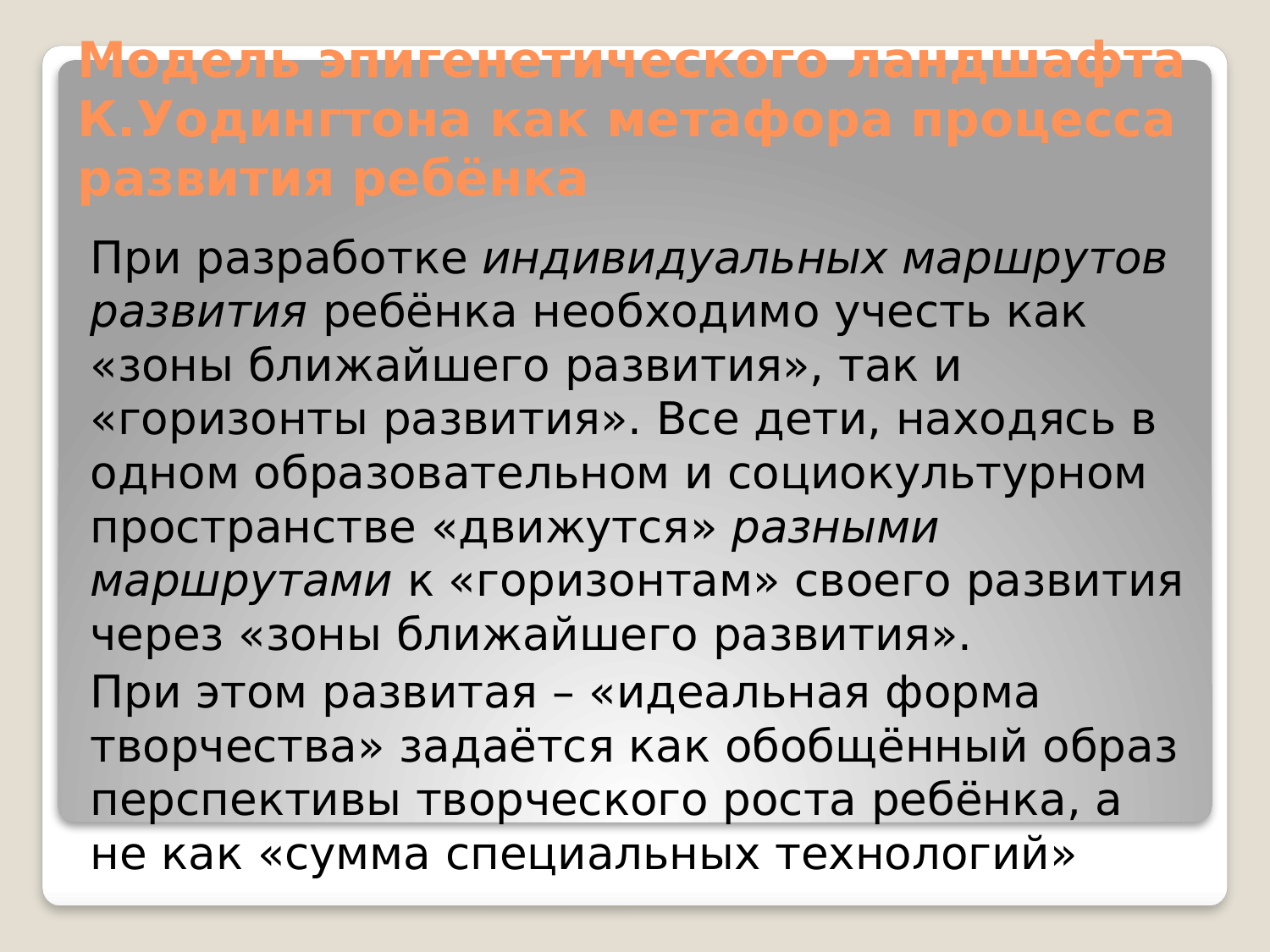

# Модель эпигенетического ландшафта К.Уодингтона как метафора процесса развития ребёнка
При разработке индивидуальных маршрутов развития ребёнка необходимо учесть как «зоны ближайшего развития», так и «горизонты развития». Все дети, находясь в одном образовательном и социокультурном пространстве «движутся» разными маршрутами к «горизонтам» своего развития через «зоны ближайшего развития».
При этом развитая – «идеальная форма творчества» задаётся как обобщённый образ перспективы творческого роста ребёнка, а не как «сумма специальных технологий»